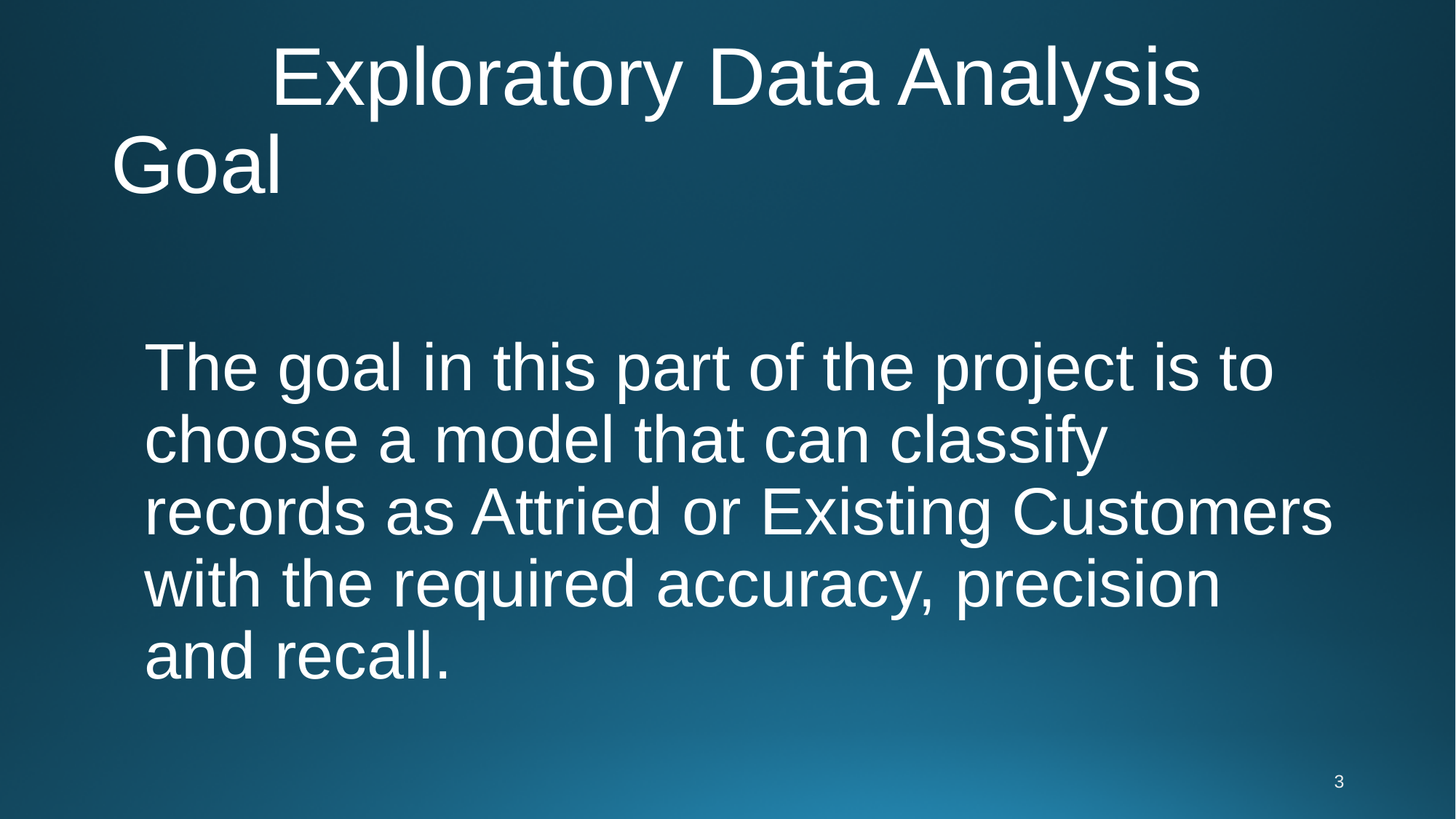

# Exploratory Data Analysis  Goal

The goal in this part of the project is to choose a model that can classify records as Attried or Existing Customers with the required accuracy, precision and recall.
3